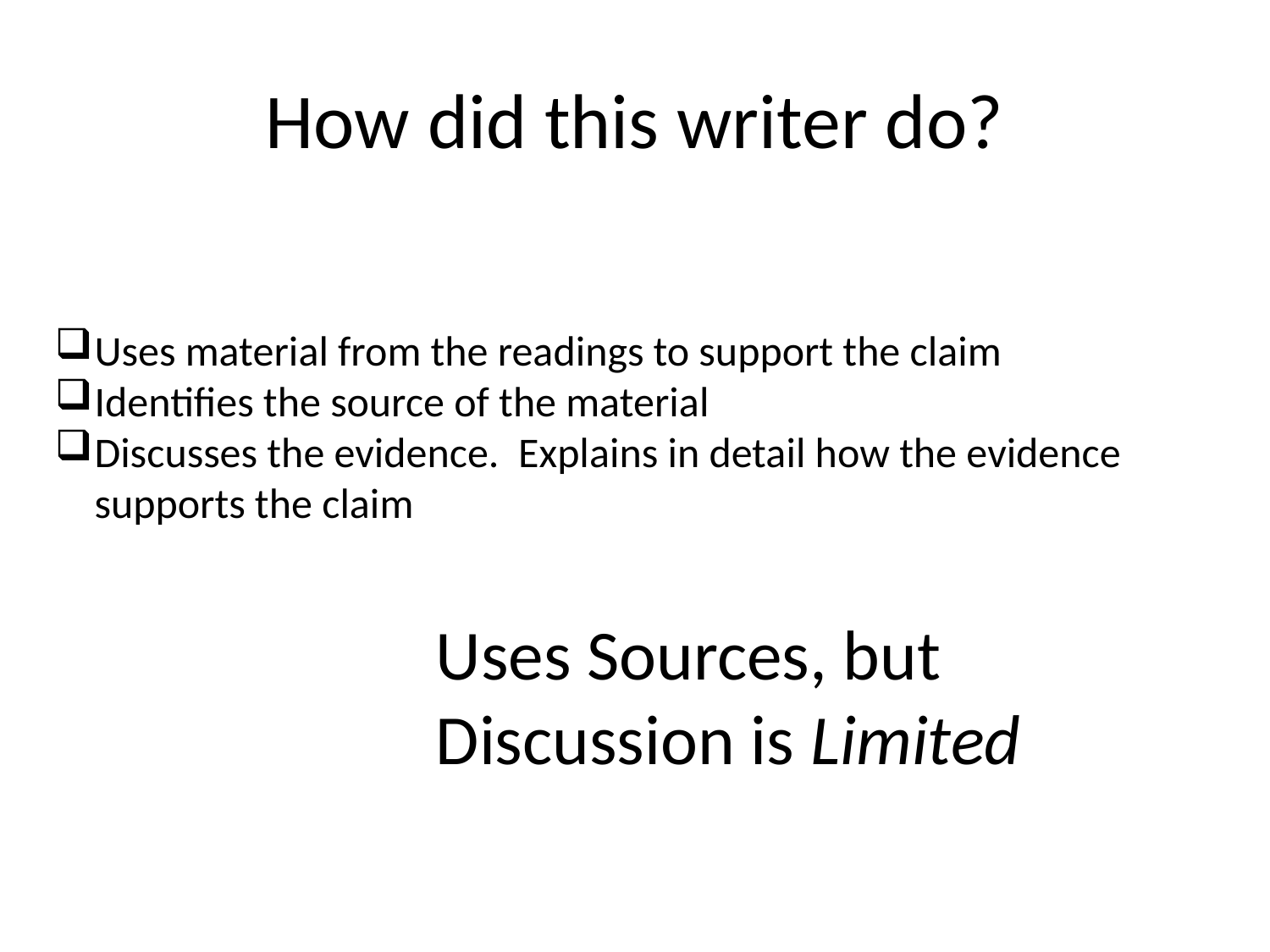

# How did this writer do?
Uses material from the readings to support the claim
Identifies the source of the material
Discusses the evidence.  Explains in detail how the evidence supports the claim

Uses Sources, but Discussion is Limited